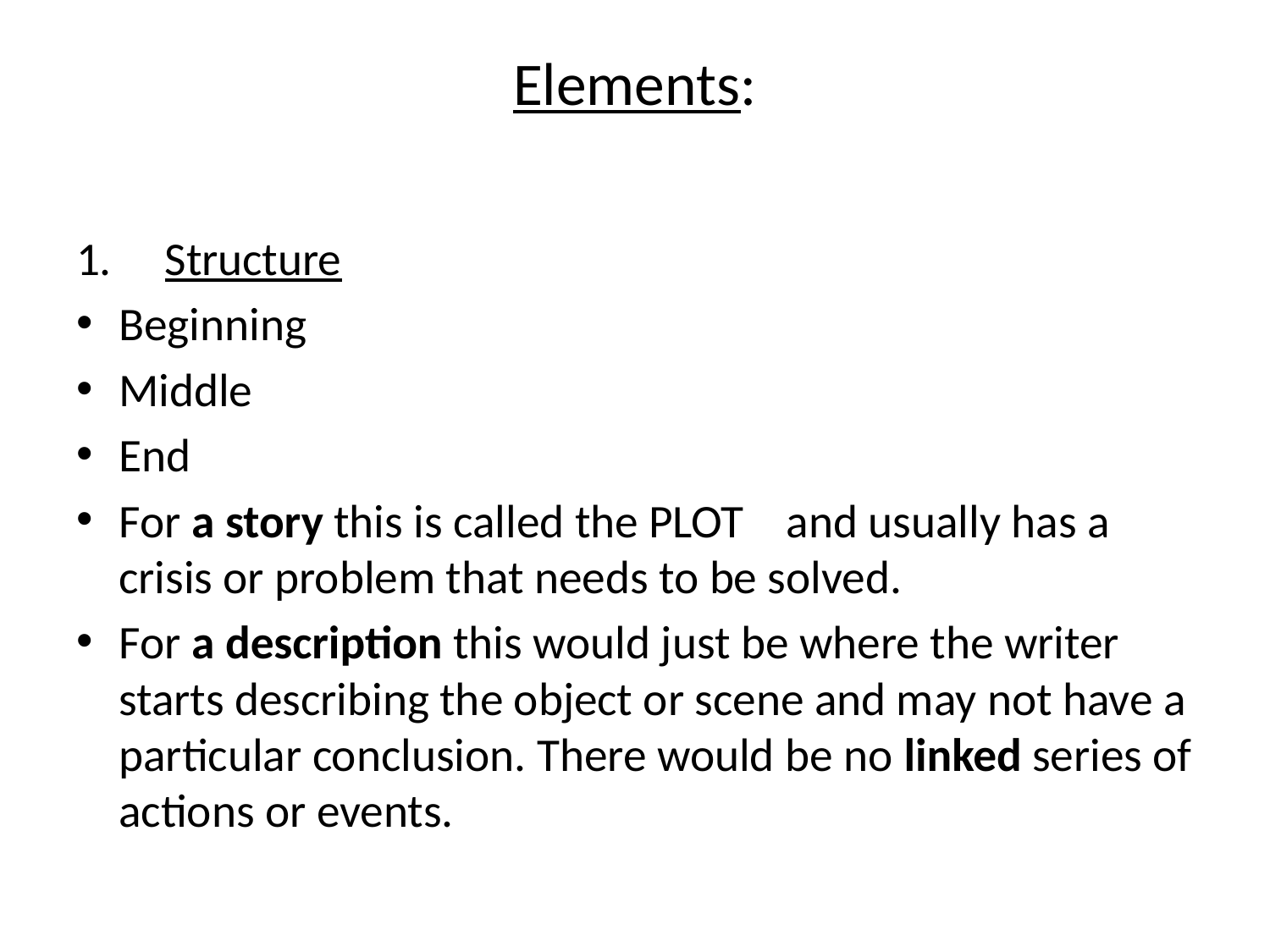

# Elements:
1.     Structure
Beginning
Middle
End
For a story this is called the PLOT    and usually has a crisis or problem that needs to be solved.
For a description this would just be where the writer starts describing the object or scene and may not have a particular conclusion. There would be no linked series of actions or events.